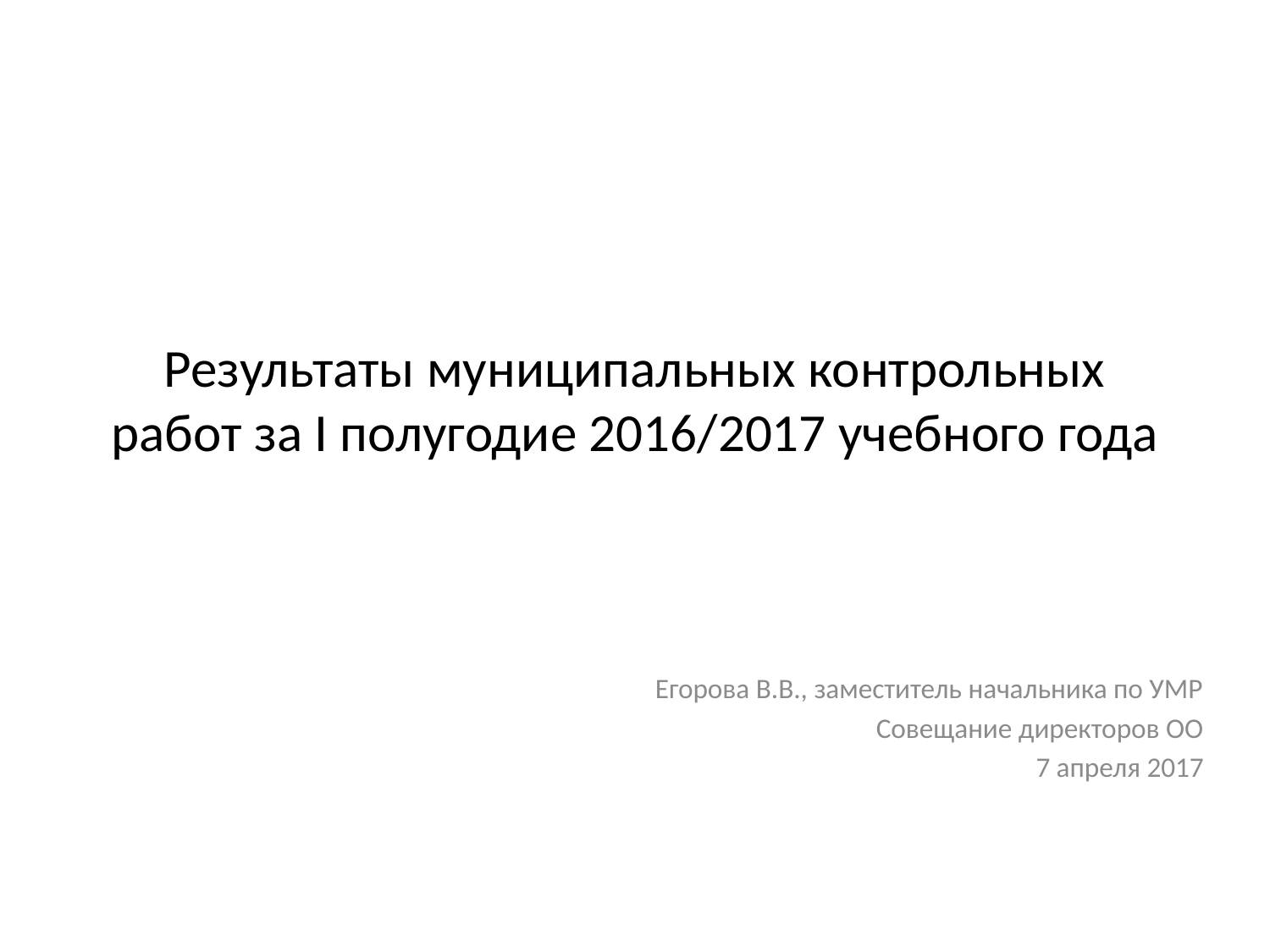

# Результаты муниципальных контрольных работ за I полугодие 2016/2017 учебного года
Егорова В.В., заместитель начальника по УМР
Совещание директоров ОО
7 апреля 2017